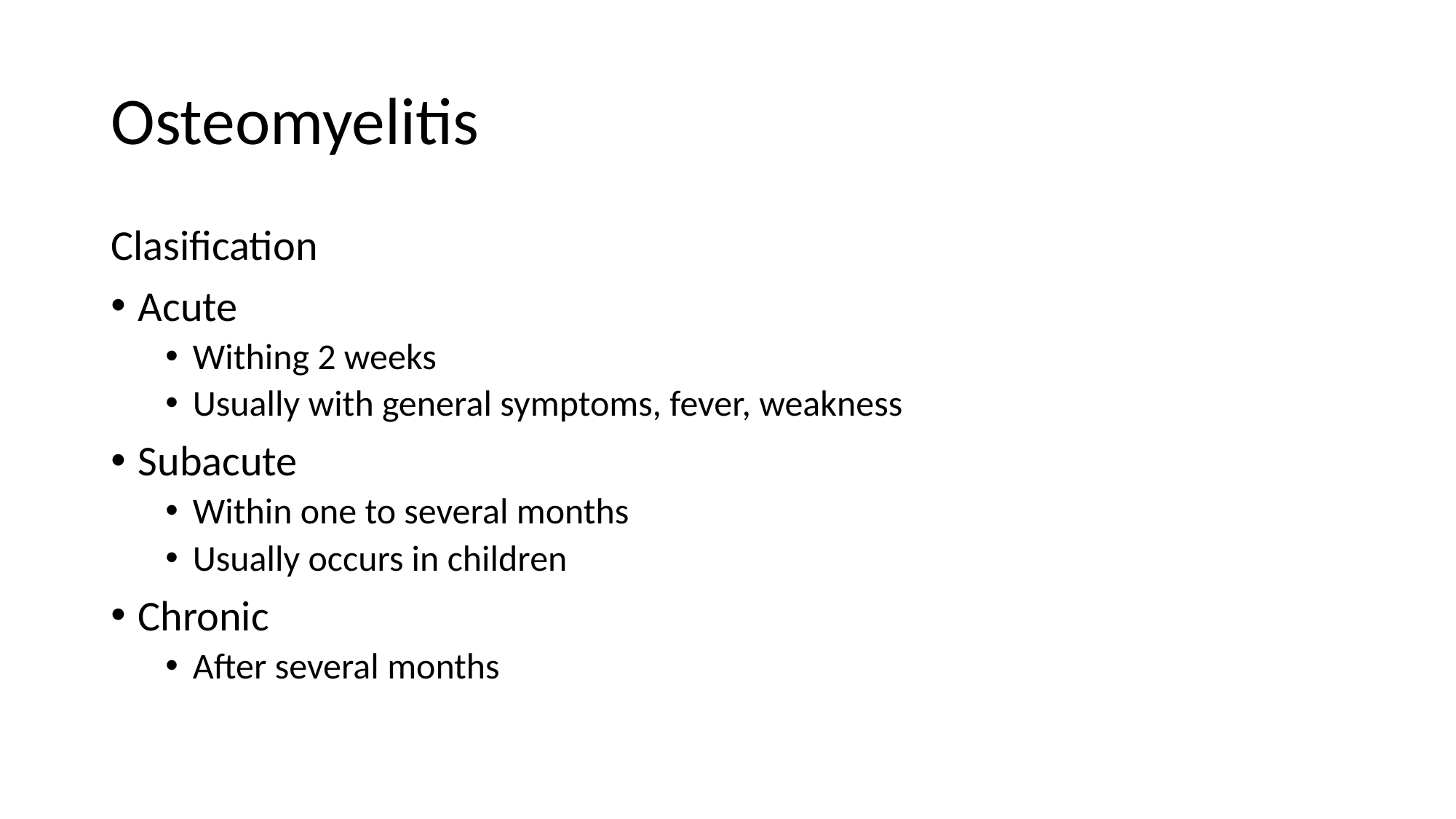

# Osteomyelitis
Clasification
Acute
Withing 2 weeks
Usually with general symptoms, fever, weakness
Subacute
Within one to several months
Usually occurs in children
Chronic
After several months